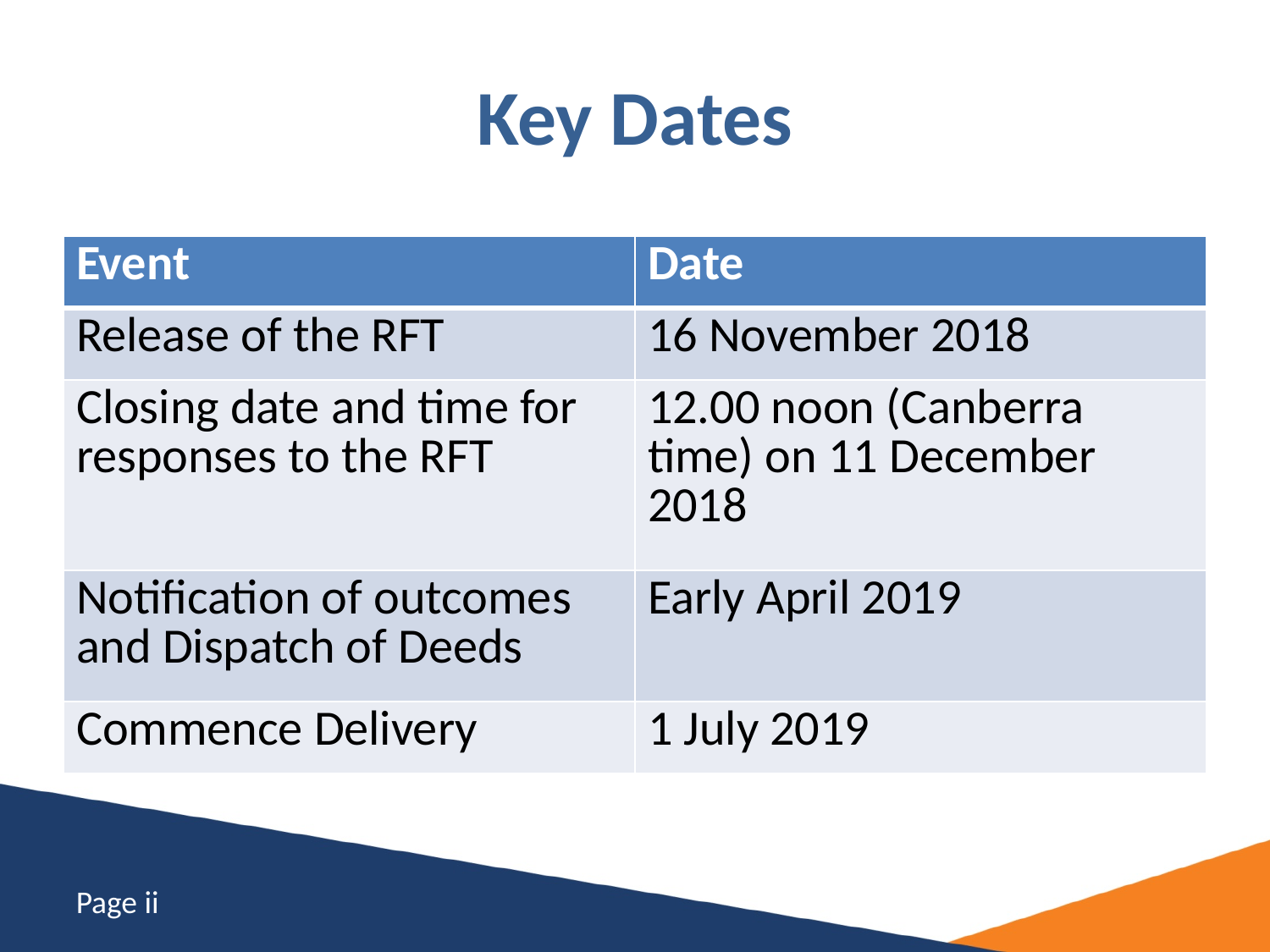

# Key Dates
| Event | Date |
| --- | --- |
| Release of the RFT | 16 November 2018 |
| Closing date and time for responses to the RFT | 12.00 noon (Canberra time) on 11 December 2018 |
| Notification of outcomes and Dispatch of Deeds | Early April 2019 |
| Commence Delivery | 1 July 2019 |
Page ii